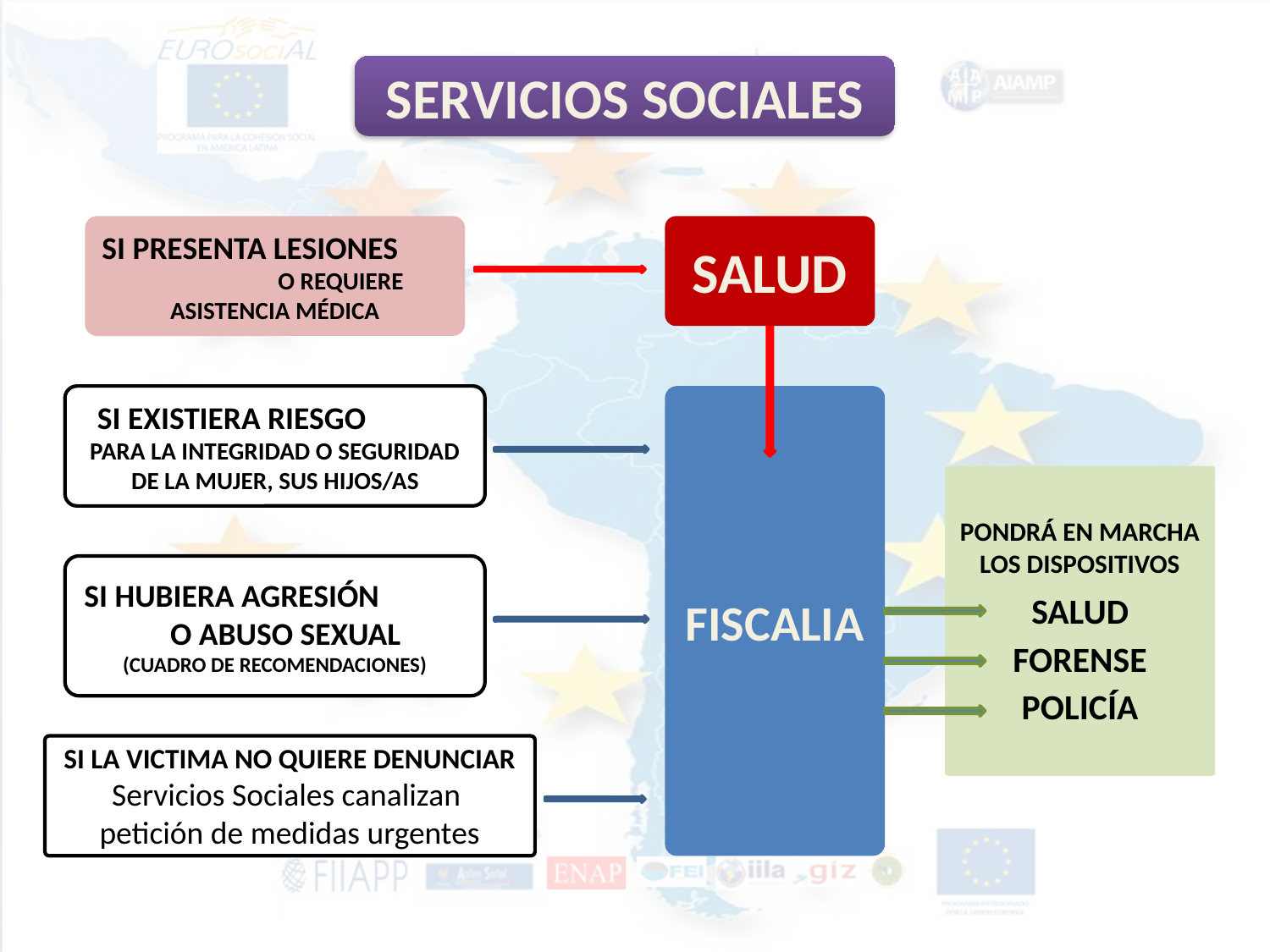

SERVICIOS SOCIALES
SI PRESENTA LESIONES                                  O REQUIERE ASISTENCIA MÉDICA
SALUD

SI EXISTIERA RIESGO             PARA LA INTEGRIDAD O SEGURIDAD DE LA MUJER, SUS HIJOS/AS
FISCALIA

PONDRÁ EN MARCHA LOS DISPOSITIVOS
SALUD
FORENSE
POLICÍA
SI HUBIERA AGRESIÓN                O ABUSO SEXUAL
(CUADRO DE RECOMENDACIONES)

SI LA VICTIMA NO QUIERE DENUNCIAR
Servicios Sociales canalizan  petición de medidas urgentes